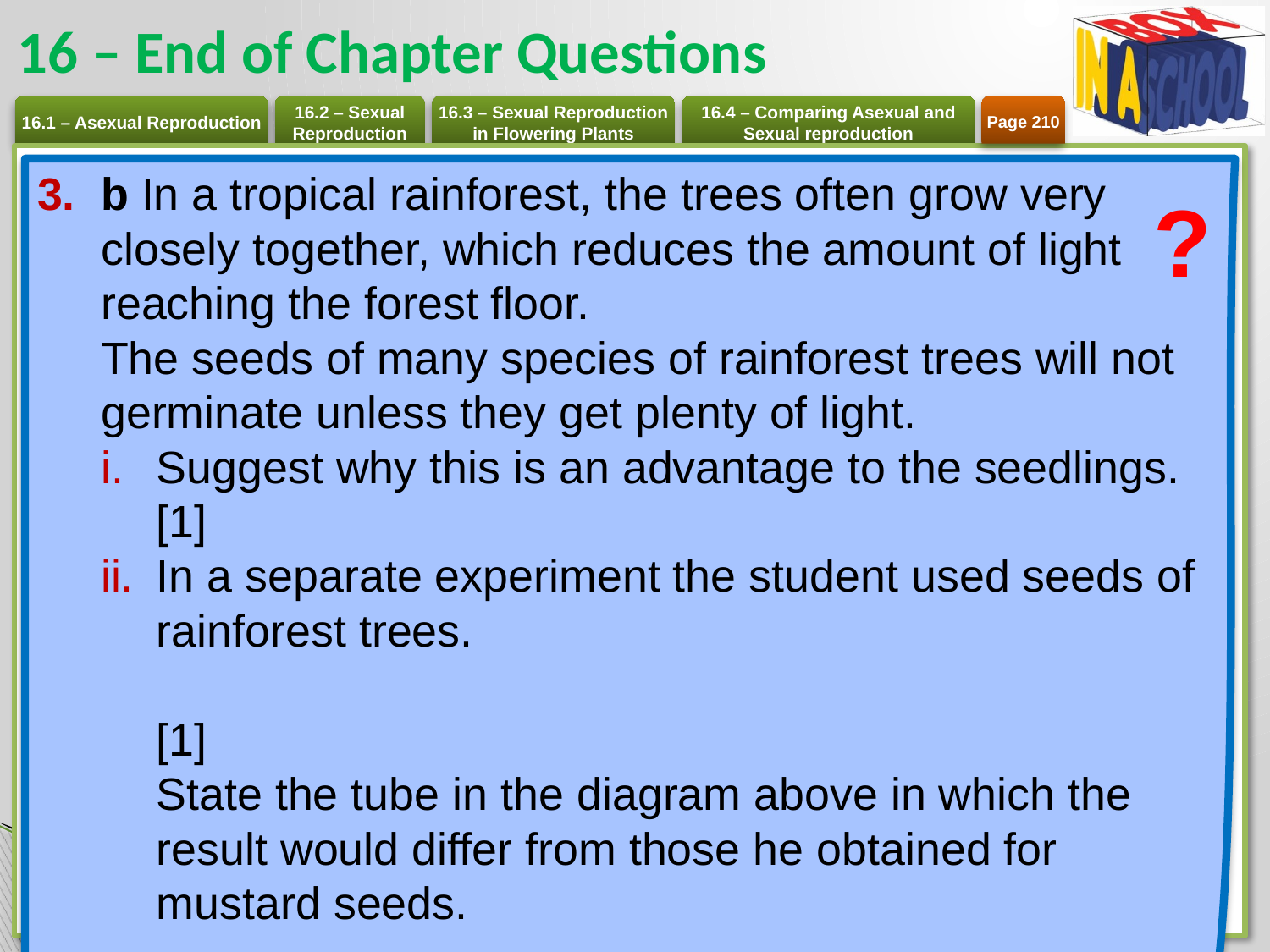

# 16 – End of Chapter Questions
Page 210
b In a tropical rainforest, the trees often grow very closely together, which reduces the amount of light reaching the forest floor.
The seeds of many species of rainforest trees will not germinate unless they get plenty of light.
Suggest why this is an advantage to the seedlings. [1]
In a separate experiment the student used seeds of rainforest trees.	[1]
State the tube in the diagram above in which the result would differ from those he obtained for mustard seeds.	[1]
[Cambridge IGCSE® Combined Science 0653/22, Question 4, May/June 2010]
?